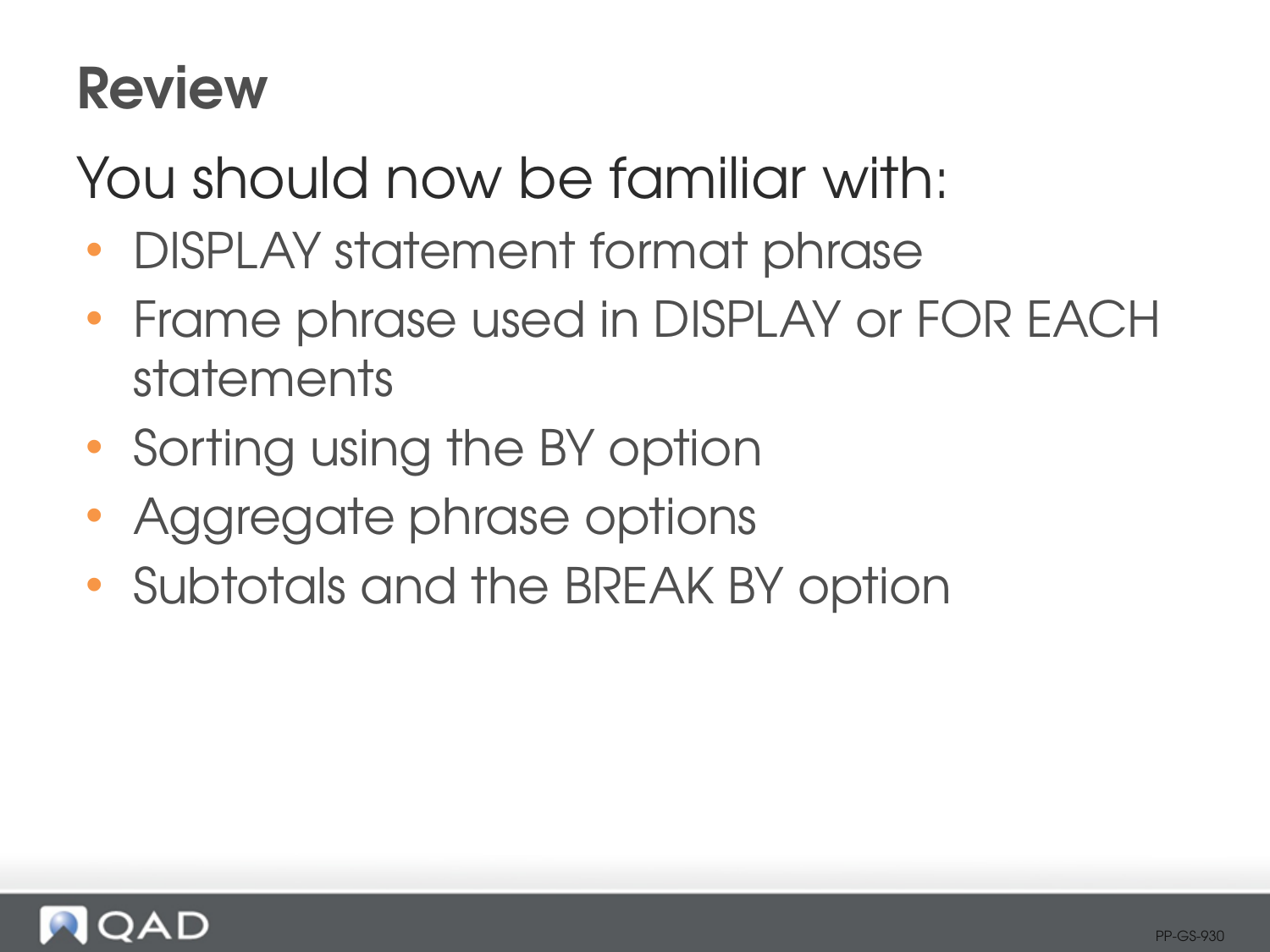

# Review
You should now be familiar with:
DISPLAY statement format phrase
Frame phrase used in DISPLAY or FOR EACH statements
Sorting using the BY option
Aggregate phrase options
Subtotals and the BREAK BY option
PP-GS-930